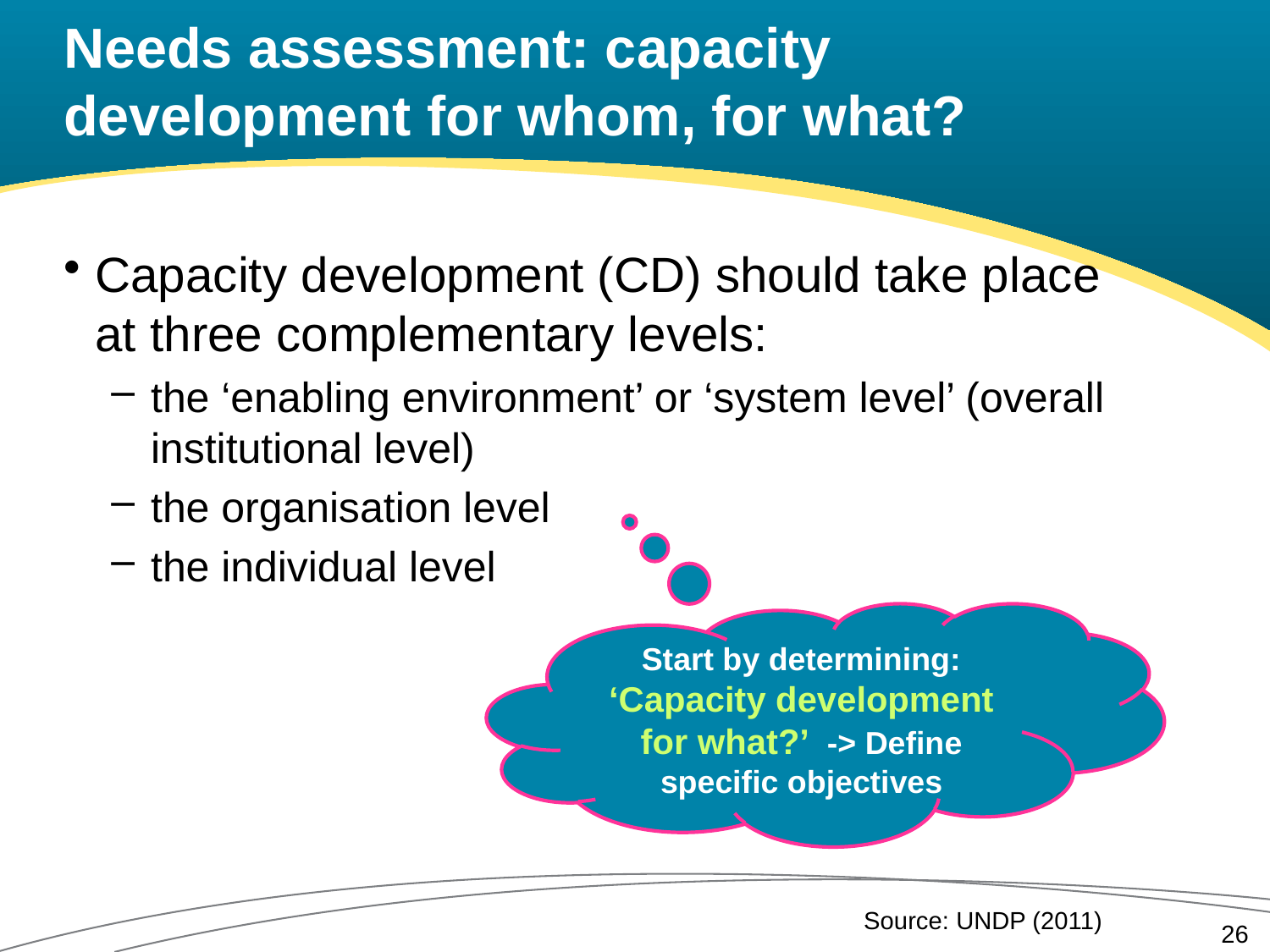

# Needs assessment: capacity development for whom, for what?
Capacity development (CD) should take place
at three complementary levels:
the ‘enabling environment’ or ‘system level’ (overall institutional level)
the organisation level
the individual level
Start by determining: ‘Capacity development for what?’  -> Define specific objectives
Source: UNDP (2011)
26